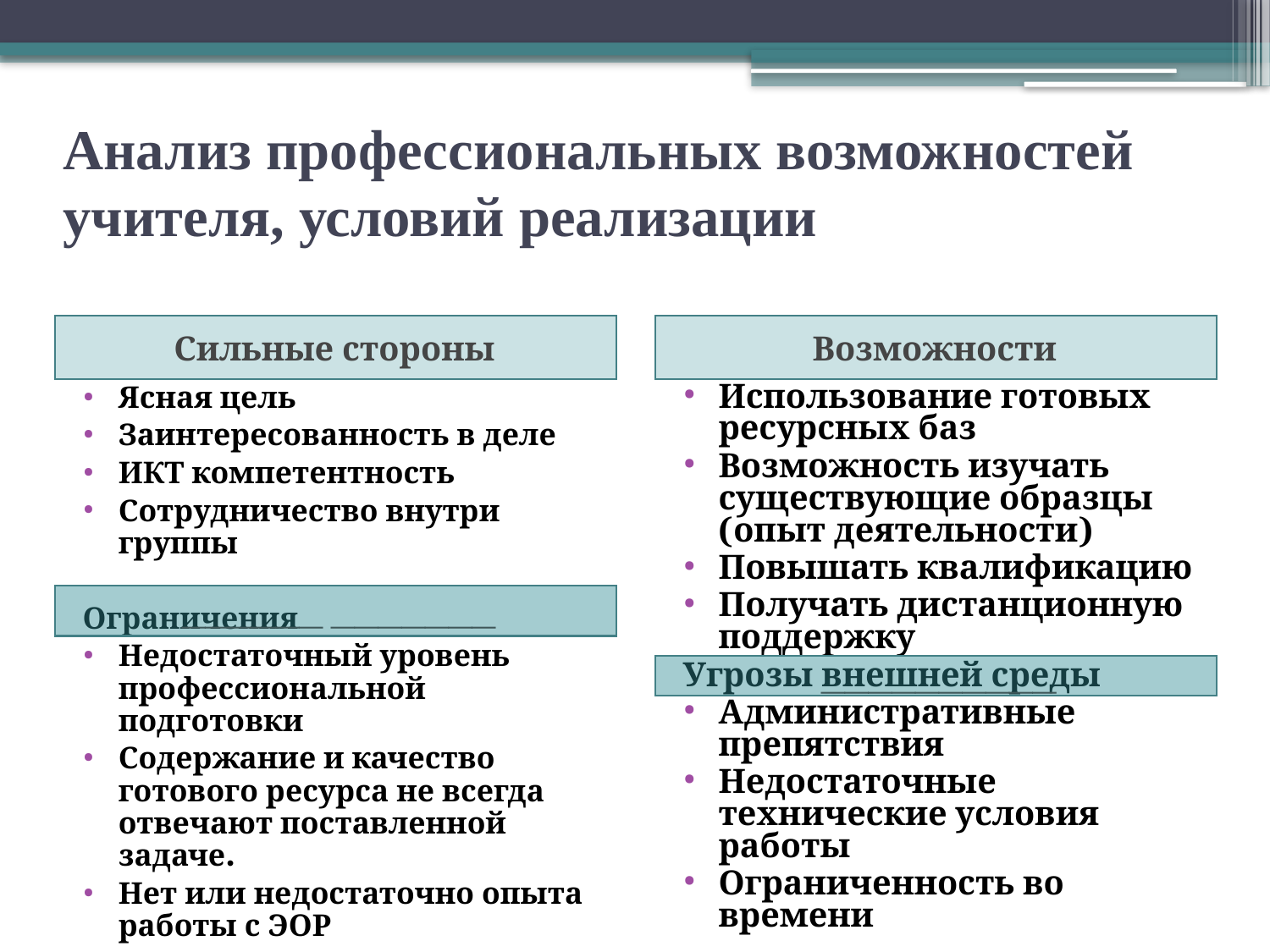

# Анализ профессиональных возможностей учителя, условий реализации
Сильные стороны
Возможности
Ясная цель
Заинтересованность в деле
ИКТ компетентность
Сотрудничество внутри группы

Ограничения
Недостаточный уровень профессиональной подготовки
Содержание и качество готового ресурса не всегда отвечают поставленной задаче.
Нет или недостаточно опыта работы с ЭОР

Использование готовых ресурсных баз
Возможность изучать существующие образцы (опыт деятельности)
Повышать квалификацию
Получать дистанционную поддержку
Угрозы внешней среды
Административные препятствия
Недостаточные технические условия работы
Ограниченность во времени

 ______ _______

 __________